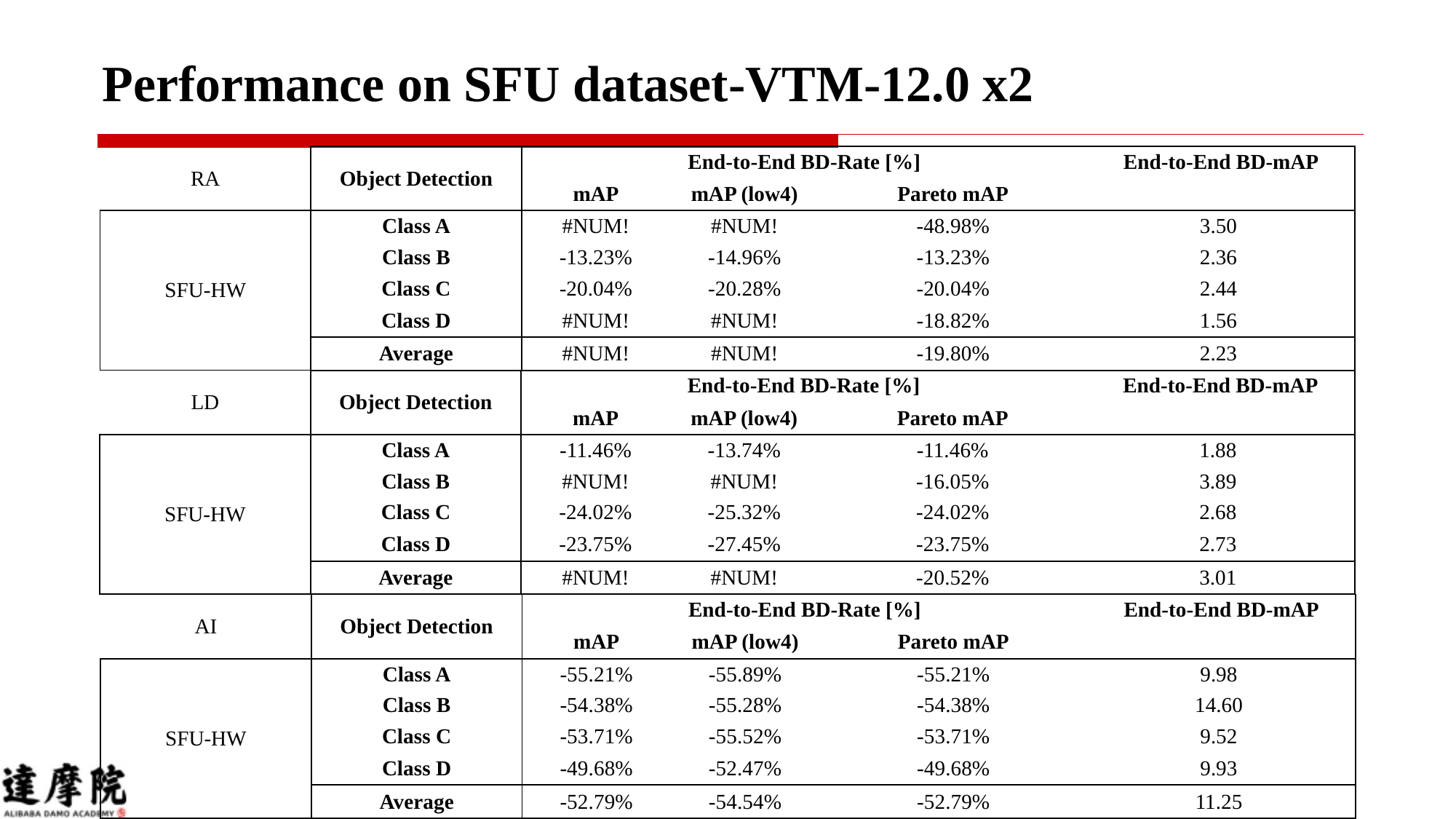

# Performance on SFU dataset-VTM-12.0 x2
| RA | Object Detection | End-to-End BD-Rate [%] |  |  | End-to-End BD-mAP |
| --- | --- | --- | --- | --- | --- |
|  |  | mAP | mAP (low4) | Pareto mAP |  |
| SFU-HW | Class A | #NUM! | #NUM! | -48.98% | 3.50 |
|  | Class B | -13.23% | -14.96% | -13.23% | 2.36 |
|  | Class C | -20.04% | -20.28% | -20.04% | 2.44 |
|  | Class D | #NUM! | #NUM! | -18.82% | 1.56 |
|  | Average | #NUM! | #NUM! | -19.80% | 2.23 |
| LD | Object Detection | End-to-End BD-Rate [%] |  |  | End-to-End BD-mAP |
| --- | --- | --- | --- | --- | --- |
|  |  | mAP | mAP (low4) | Pareto mAP |  |
| SFU-HW | Class A | -11.46% | -13.74% | -11.46% | 1.88 |
|  | Class B | #NUM! | #NUM! | -16.05% | 3.89 |
|  | Class C | -24.02% | -25.32% | -24.02% | 2.68 |
|  | Class D | -23.75% | -27.45% | -23.75% | 2.73 |
|  | Average | #NUM! | #NUM! | -20.52% | 3.01 |
| AI | Object Detection | End-to-End BD-Rate [%] |  |  | End-to-End BD-mAP |
| --- | --- | --- | --- | --- | --- |
|  |  | mAP | mAP (low4) | Pareto mAP |  |
| SFU-HW | Class A | -55.21% | -55.89% | -55.21% | 9.98 |
|  | Class B | -54.38% | -55.28% | -54.38% | 14.60 |
|  | Class C | -53.71% | -55.52% | -53.71% | 9.52 |
|  | Class D | -49.68% | -52.47% | -49.68% | 9.93 |
|  | Average | -52.79% | -54.54% | -52.79% | 11.25 |